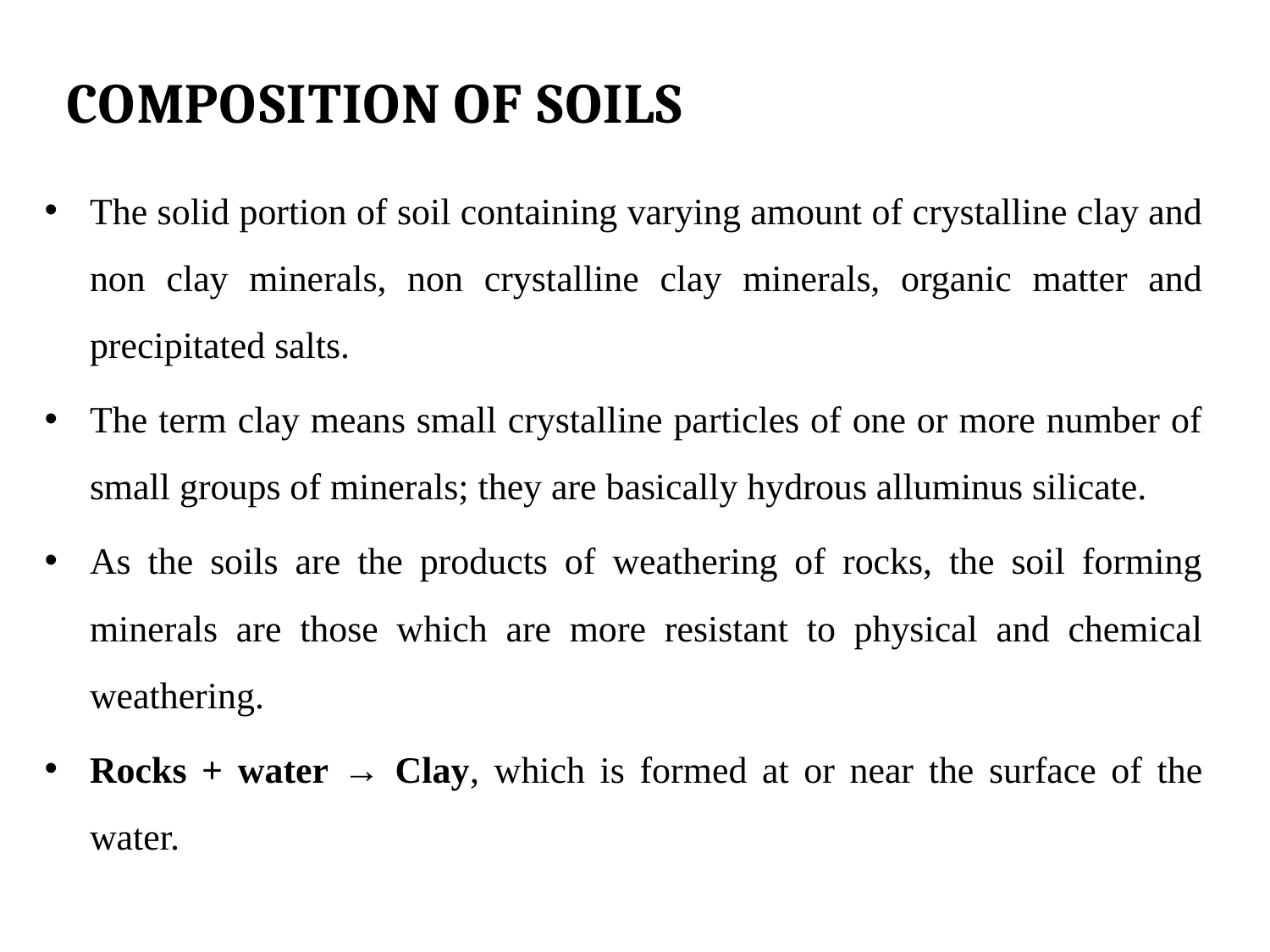

# COMPOSITION OF SOILS
The solid portion of soil containing varying amount of crystalline clay and non clay minerals, non crystalline clay minerals, organic matter and precipitated salts.
The term clay means small crystalline particles of one or more number of small groups of minerals; they are basically hydrous alluminus silicate.
As the soils are the products of weathering of rocks, the soil forming minerals are those which are more resistant to physical and chemical weathering.
Rocks + water → Clay, which is formed at or near the surface of the water.